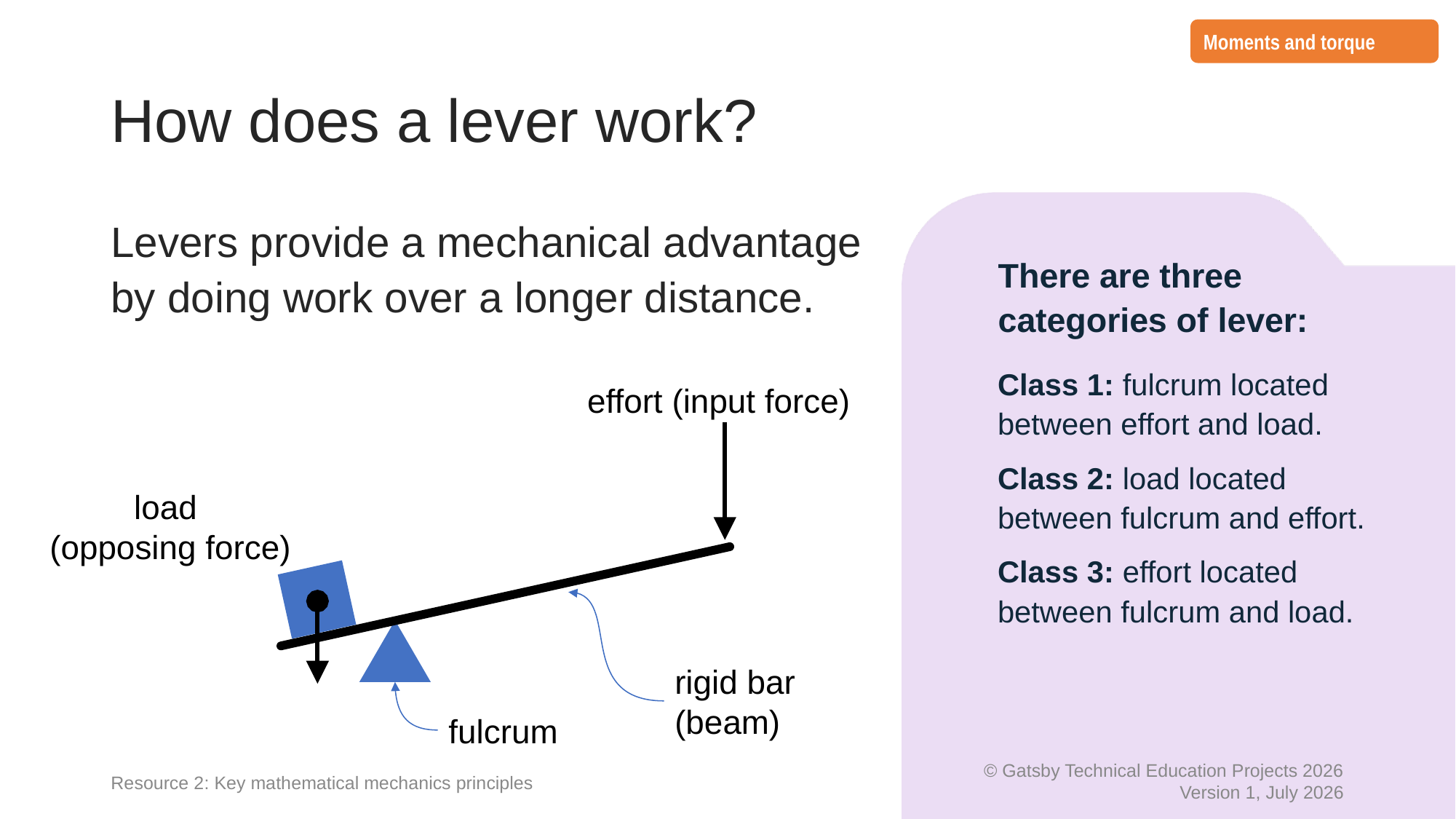

Moments and torque
# How does a lever work?
Levers provide a mechanical advantage by doing work over a longer distance.
There are three categories of lever:
Class 1: fulcrum located between effort and load.
Class 2: load located between fulcrum and effort.
Class 3: effort located between fulcrum and load.
effort (input force)
load
(opposing force)

rigid bar (beam)
fulcrum
Resource 2: Key mathematical mechanics principles